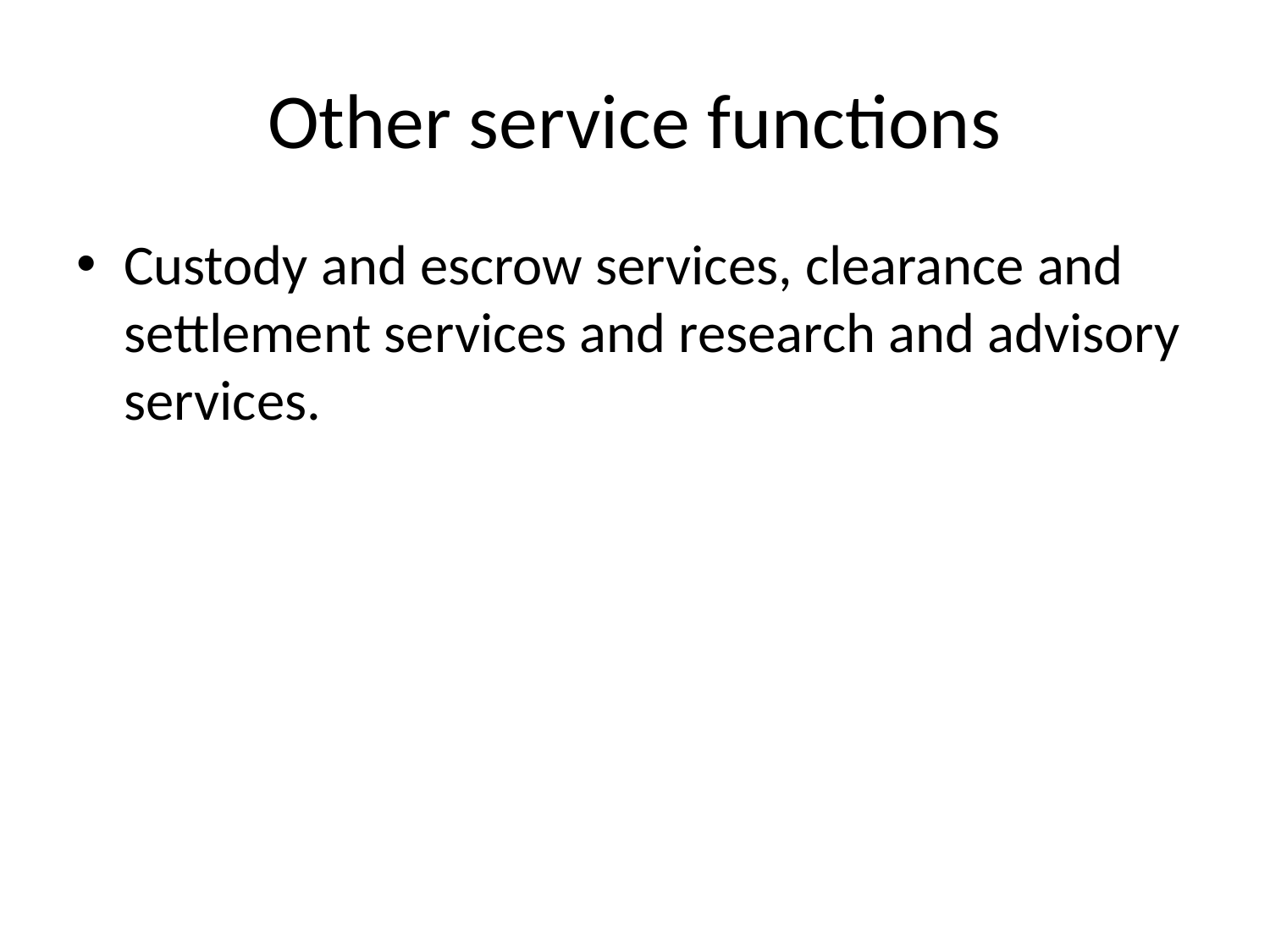

# Other service functions
Custody and escrow services, clearance and settlement services and research and advisory services.